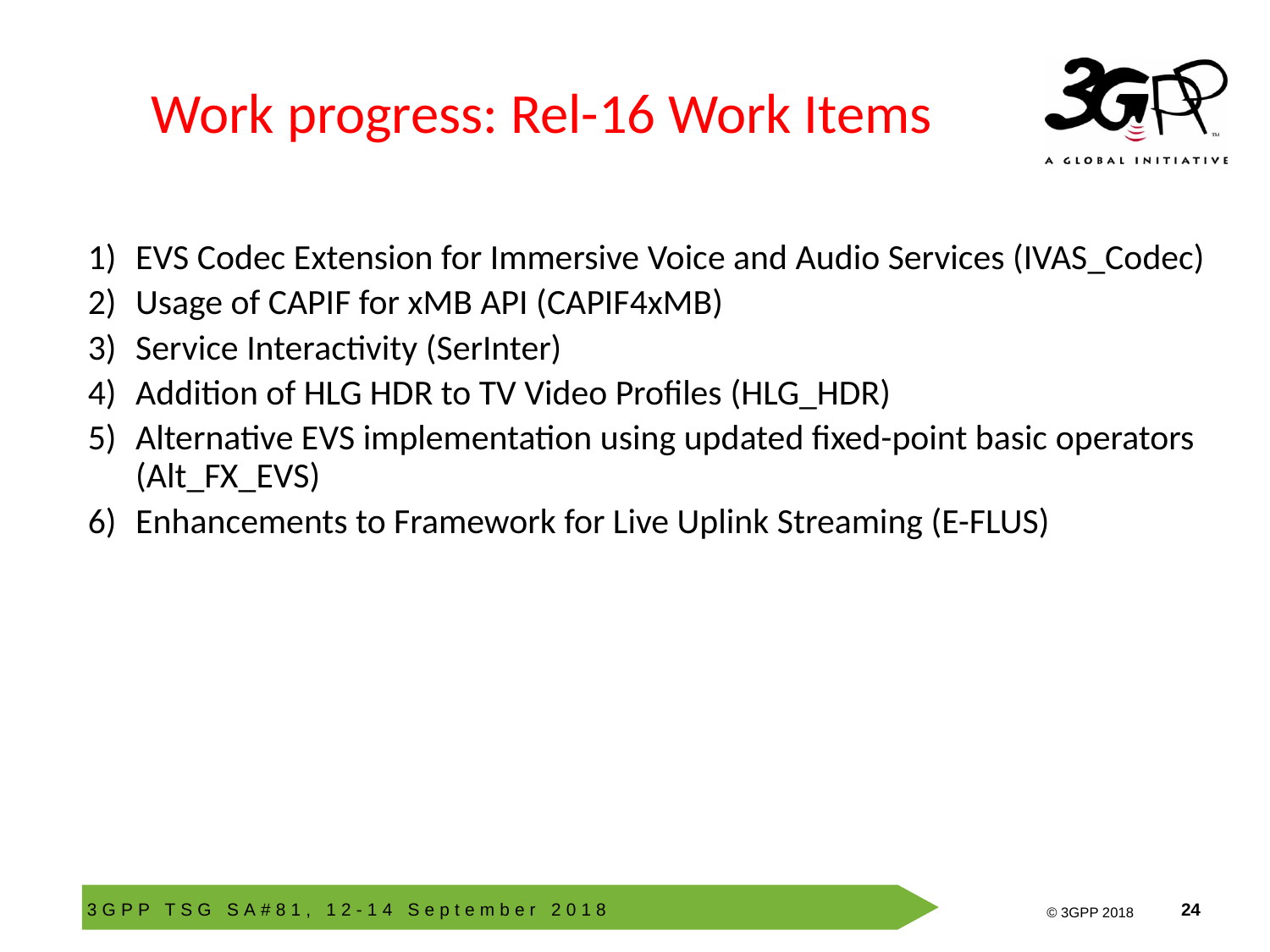

# Work progress: Rel-16 Work Items
EVS Codec Extension for Immersive Voice and Audio Services (IVAS_Codec)
Usage of CAPIF for xMB API (CAPIF4xMB)
Service Interactivity (SerInter)
Addition of HLG HDR to TV Video Profiles (HLG_HDR)
Alternative EVS implementation using updated fixed-point basic operators (Alt_FX_EVS)
Enhancements to Framework for Live Uplink Streaming (E-FLUS)